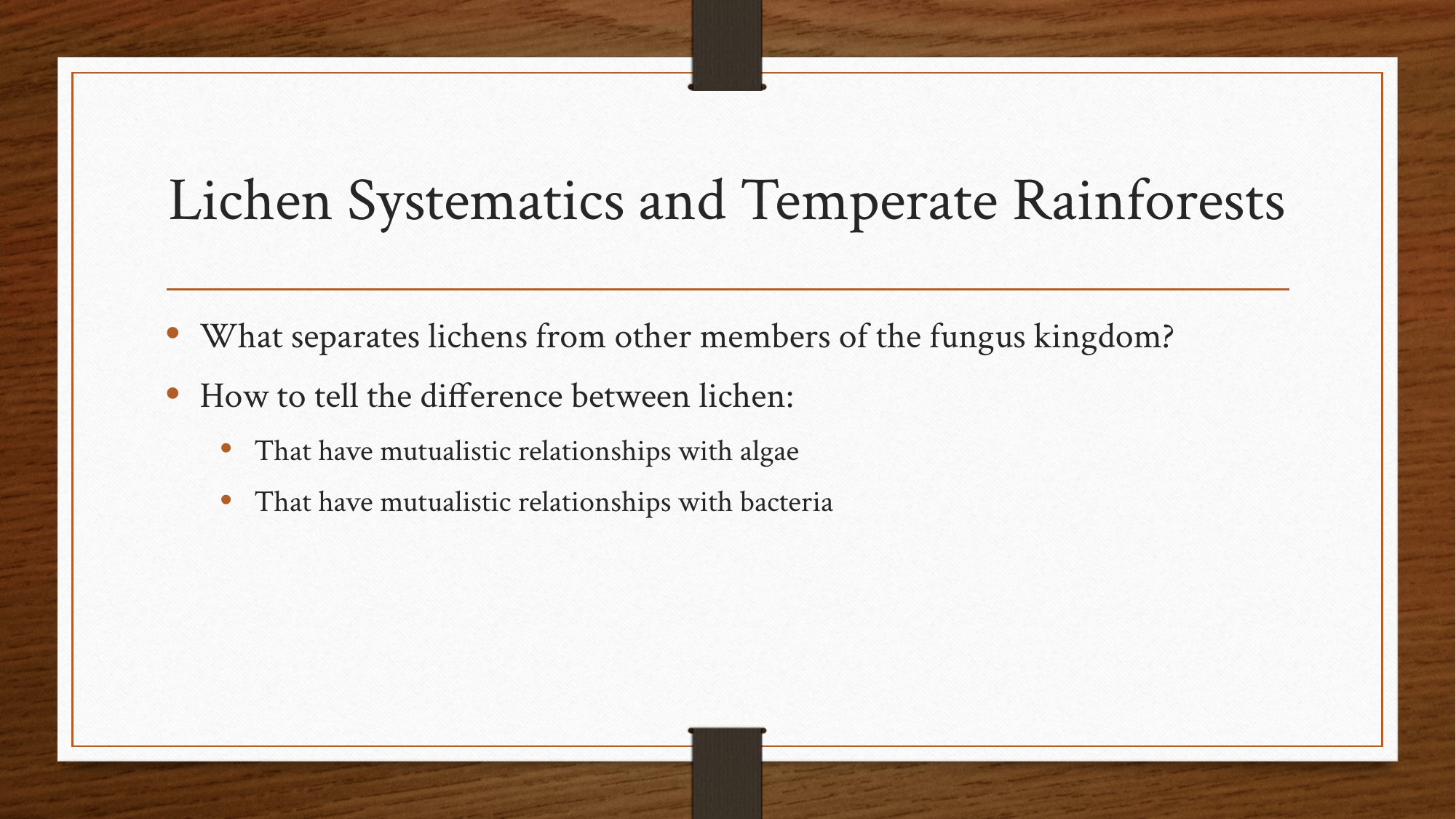

# Lichen Systematics and Temperate Rainforests
What separates lichens from other members of the fungus kingdom?
How to tell the difference between lichen:
That have mutualistic relationships with algae
That have mutualistic relationships with bacteria